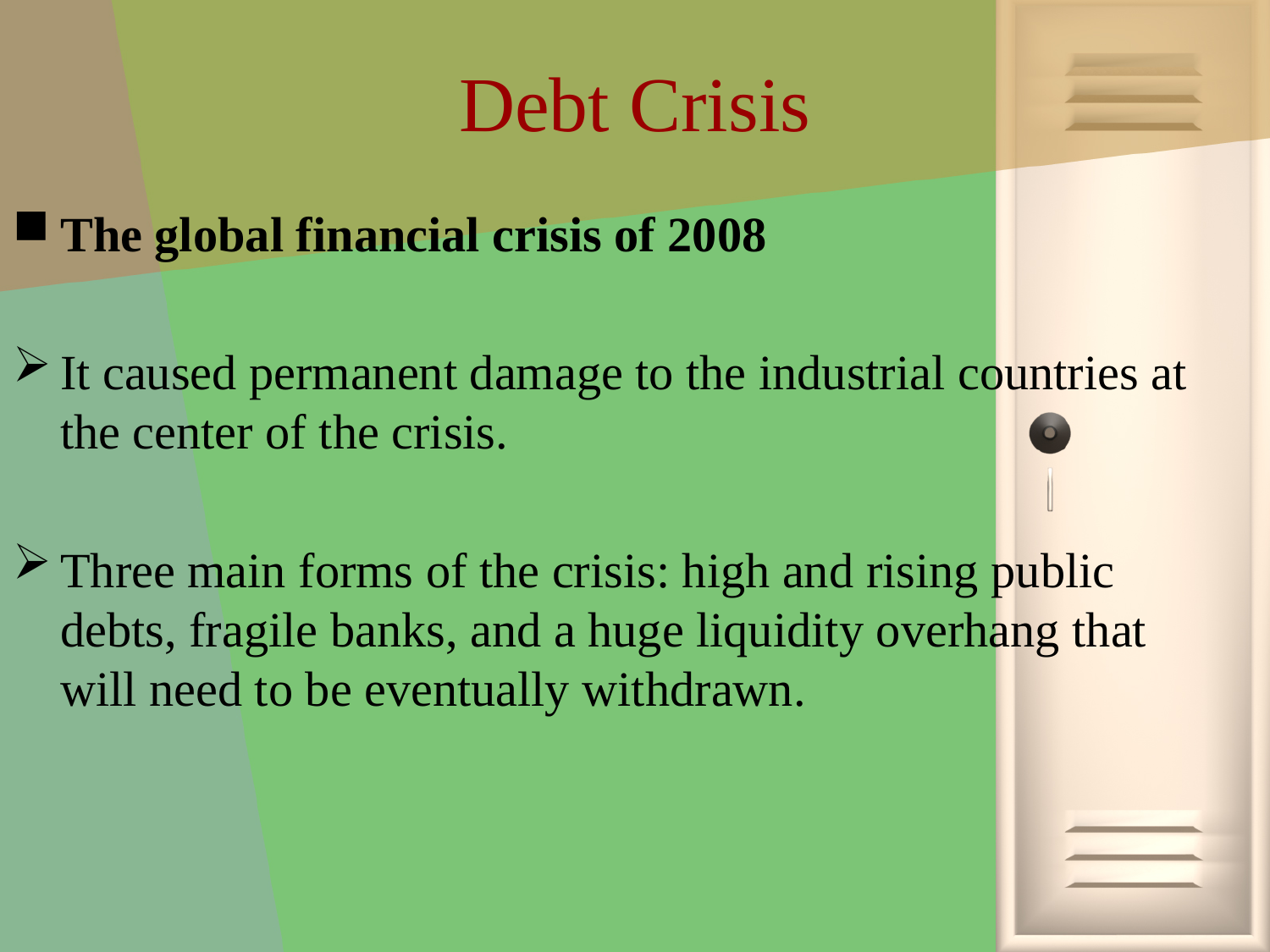

# Debt Crisis
The global financial crisis of 2008

It caused permanent damage to the industrial countries at the center of the crisis.

Three main forms of the crisis: high and rising public debts, fragile banks, and a huge liquidity overhang that will need to be eventually withdrawn.